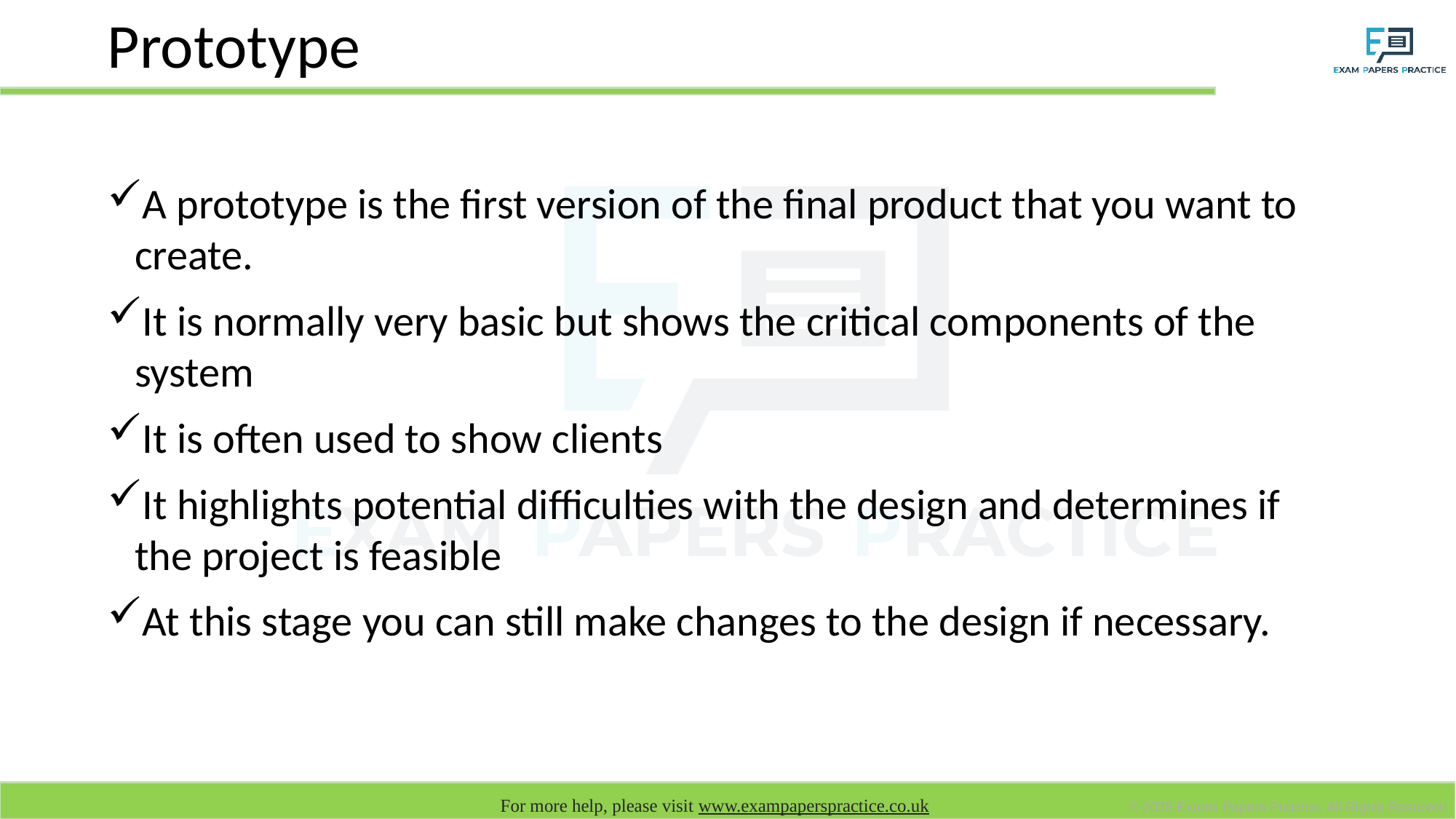

# Prototype
A prototype is the first version of the final product that you want to create.
It is normally very basic but shows the critical components of the system
It is often used to show clients
It highlights potential difficulties with the design and determines if the project is feasible
At this stage you can still make changes to the design if necessary.